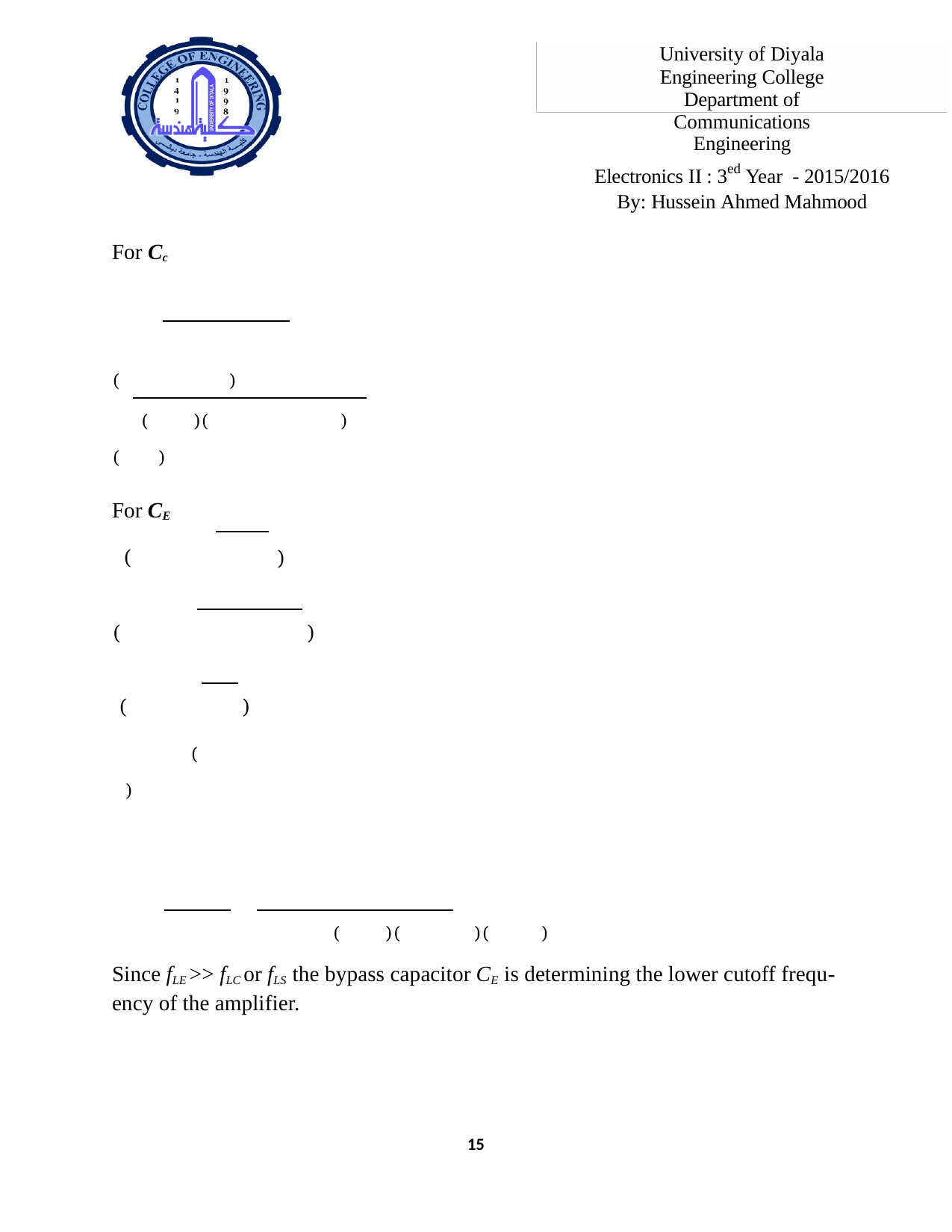

University of Diyala Engineering College
Department of Communications Engineering
Electronics II : 3ed Year  - 2015/2016 By: Hussein Ahmed Mahmood
For Cc

         (         )

  (    )(           )(   )

For CE

           (
      )

       (
         )

        (
         )

      (            )

                  (    )(      )(    )

Since fLE >> fLC or fLS  the bypass capacitor CE  is determining the lower cutoff frequ- ency of the amplifier.
15